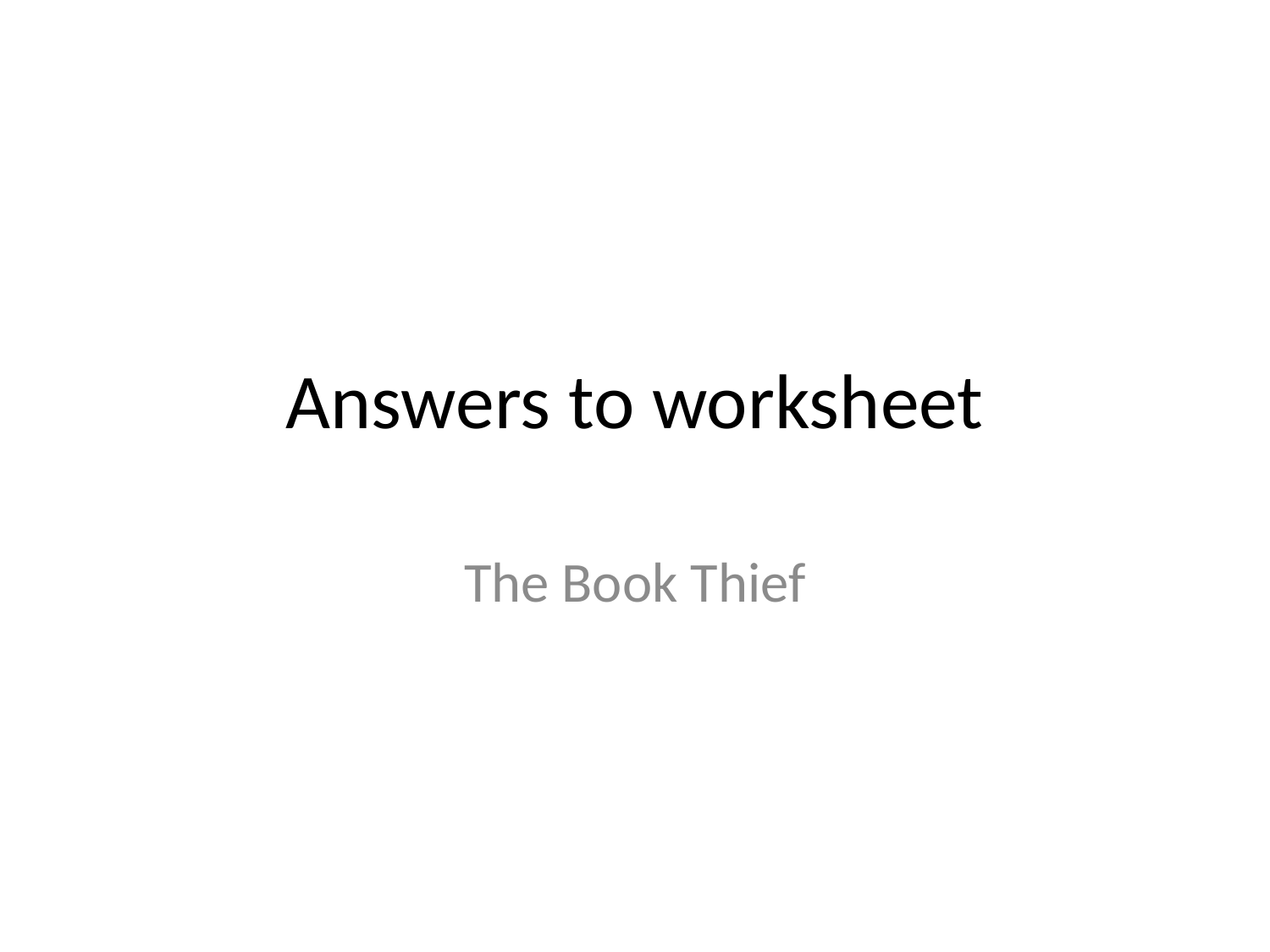

# Answers to worksheet
The Book Thief